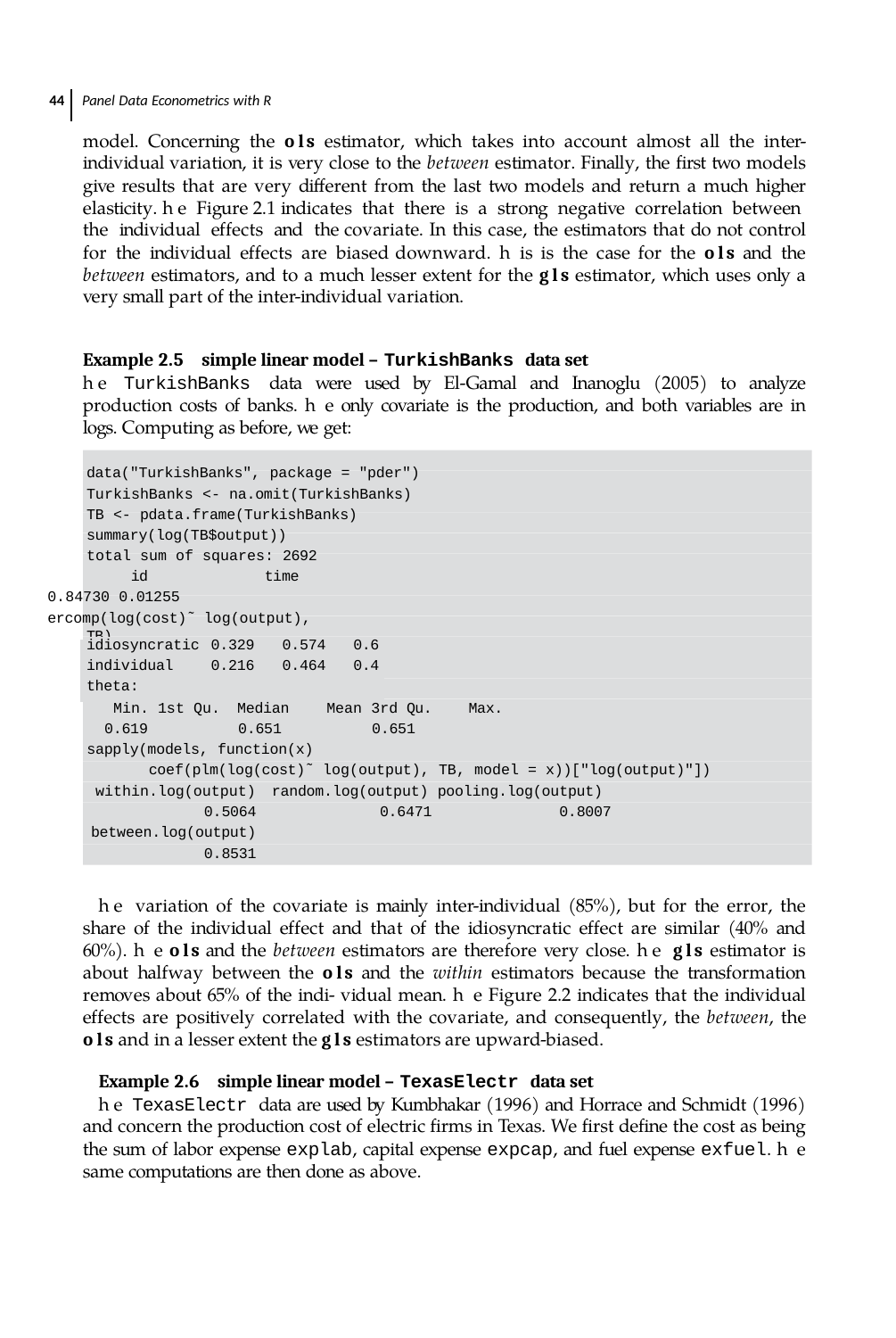

44  Panel Data Econometrics with R

model. Concerning the ols estimator, which takes into account almost all the inter-individual variation, it is very close to the between estimator. Finally, the ﬁrst two models give results that are very different from the last two models and return a much higher elasticity. he Figure 2.1 indicates  that  there  is  a  strong  negative  correlation  between  the  individual  effects  and  the covariate. In this case, the estimators that do not control for the individual effects are biased downward. his is the case for the ols and the between estimators, and to a much lesser extent for the gls estimator, which uses only a very small part of the inter-individual variation.

Example 2.5  simple linear model – TurkishBanks data set
he TurkishBanks data were used by El-Gamal and Inanoglu (2005) to analyze production costs of banks. he only covariate is the production, and both variables are in logs. Computing as before, we get:

data("TurkishBanks", package = "pder") TurkishBanks <- na.omit(TurkishBanks) TB <- pdata.frame(TurkishBanks) summary(log(TB$output))
total sum of squares: 2692 id	time
0.84730 0.01255
ercomp(log(cost) ̃ log(output), TB)
var std.dev share

| idiosyncratic | 0.329 | 0.574 | 0.6 |
| --- | --- | --- | --- |
| individual | 0.216 | 0.464 | 0.4 |
| theta: |  |  |  |
Max. 0.619	0.651	0.651	0.647	0.651	0.651
Min. 1st Qu. Median
Mean 3rd Qu.

sapply(models, function(x)
coef(plm(log(cost) ̃ log(output), TB, model = x))["log(output)"]) within.log(output) random.log(output) pooling.log(output)

0.5064
between.log(output)
0.8531
0.6471	0.8007

he variation of the covariate is mainly inter-individual (85%), but for the error, the share of the individual effect and that of the idiosyncratic effect are similar (40% and 60%). he ols and the between estimators are therefore very close. he gls estimator is about halfway between the ols and the within estimators because the transformation removes about 65% of the indi- vidual mean. he Figure 2.2 indicates that the individual effects are positively correlated with the covariate, and consequently, the between, the ols and in a lesser extent the gls estimators are upward-biased.

Example 2.6  simple linear model – TexasElectr data set
he TexasElectr data are used by Kumbhakar (1996) and Horrace and Schmidt (1996) and concern the production cost of electric ﬁrms in Texas. We ﬁrst deﬁne the cost as being the sum of labor expense explab, capital expense expcap, and fuel expense exfuel. he same computations are then done as above.